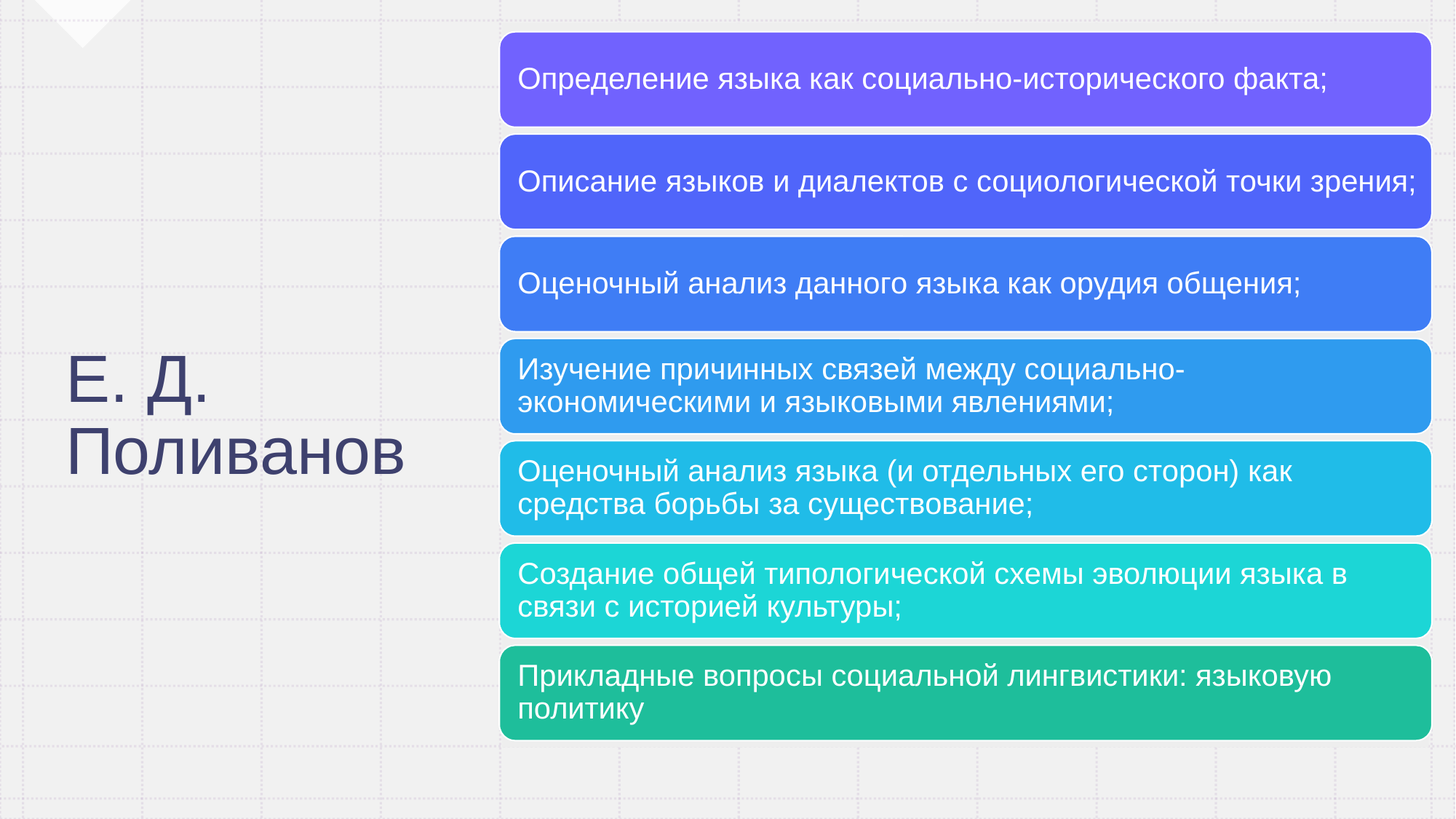

Определение языка как социально-исторического факта;
Описание языков и диалектов с социологической точки зрения;
Оценочный анализ данного языка как орудия общения;
Изучение причинных связей между социально-экономическими и языковыми явлениями;
Оценочный анализ языка (и отдельных его сторон) как средства борьбы за существование;
Создание общей типологической схемы эволюции языка в связи с историей культуры;
Прикладные вопросы социальной лингвистики: языковую политику

# Е. Д. Поливанов